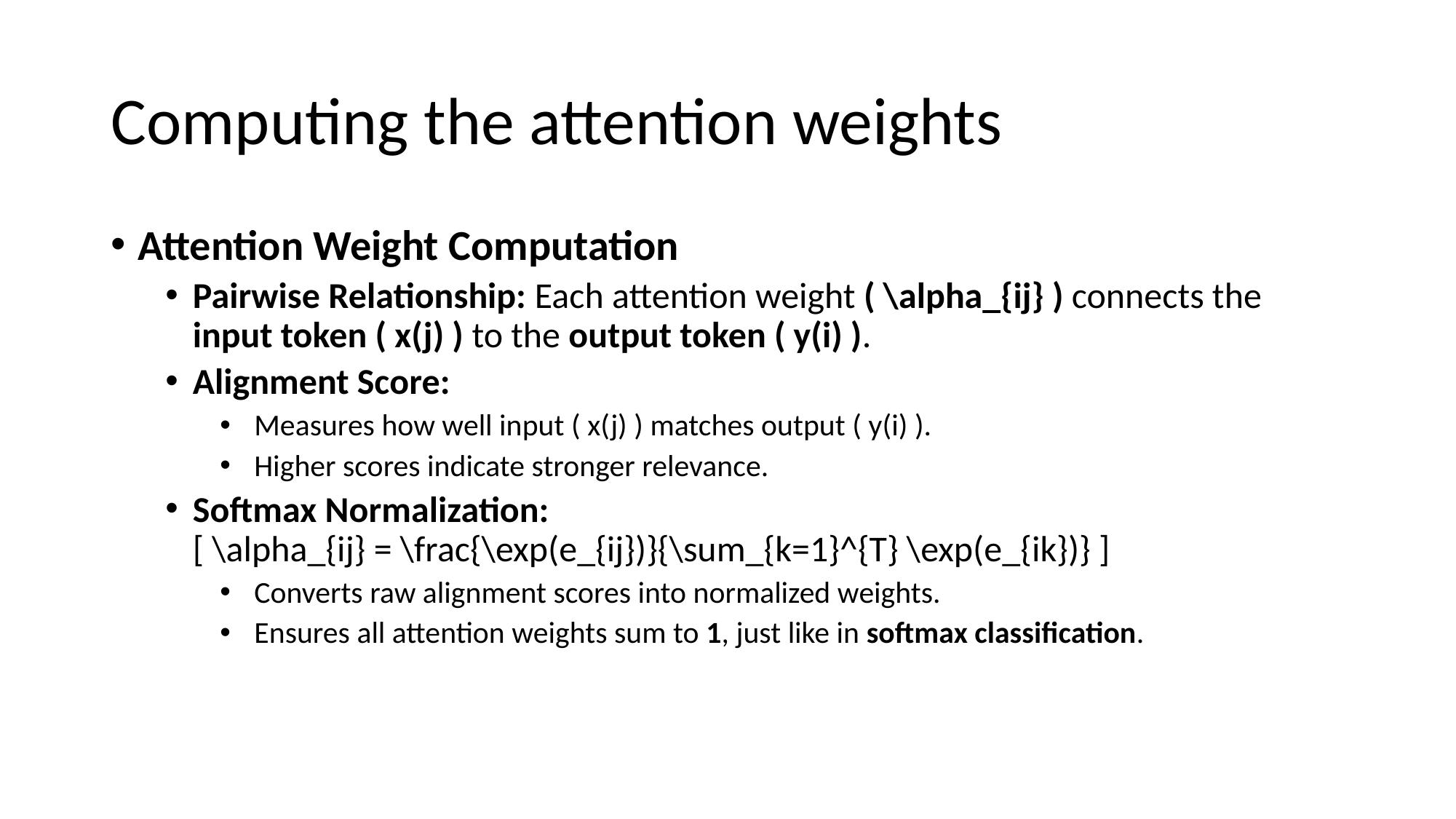

# Computing the attention weights
Attention Weight Computation
Pairwise Relationship: Each attention weight ( \alpha_{ij} ) connects the input token ( x(j) ) to the output token ( y(i) ).
Alignment Score:
Measures how well input ( x(j) ) matches output ( y(i) ).
Higher scores indicate stronger relevance.
Softmax Normalization:
[ \alpha_{ij} = \frac{\exp(e_{ij})}{\sum_{k=1}^{T} \exp(e_{ik})} ]
Converts raw alignment scores into normalized weights.
Ensures all attention weights sum to 1, just like in softmax classification.